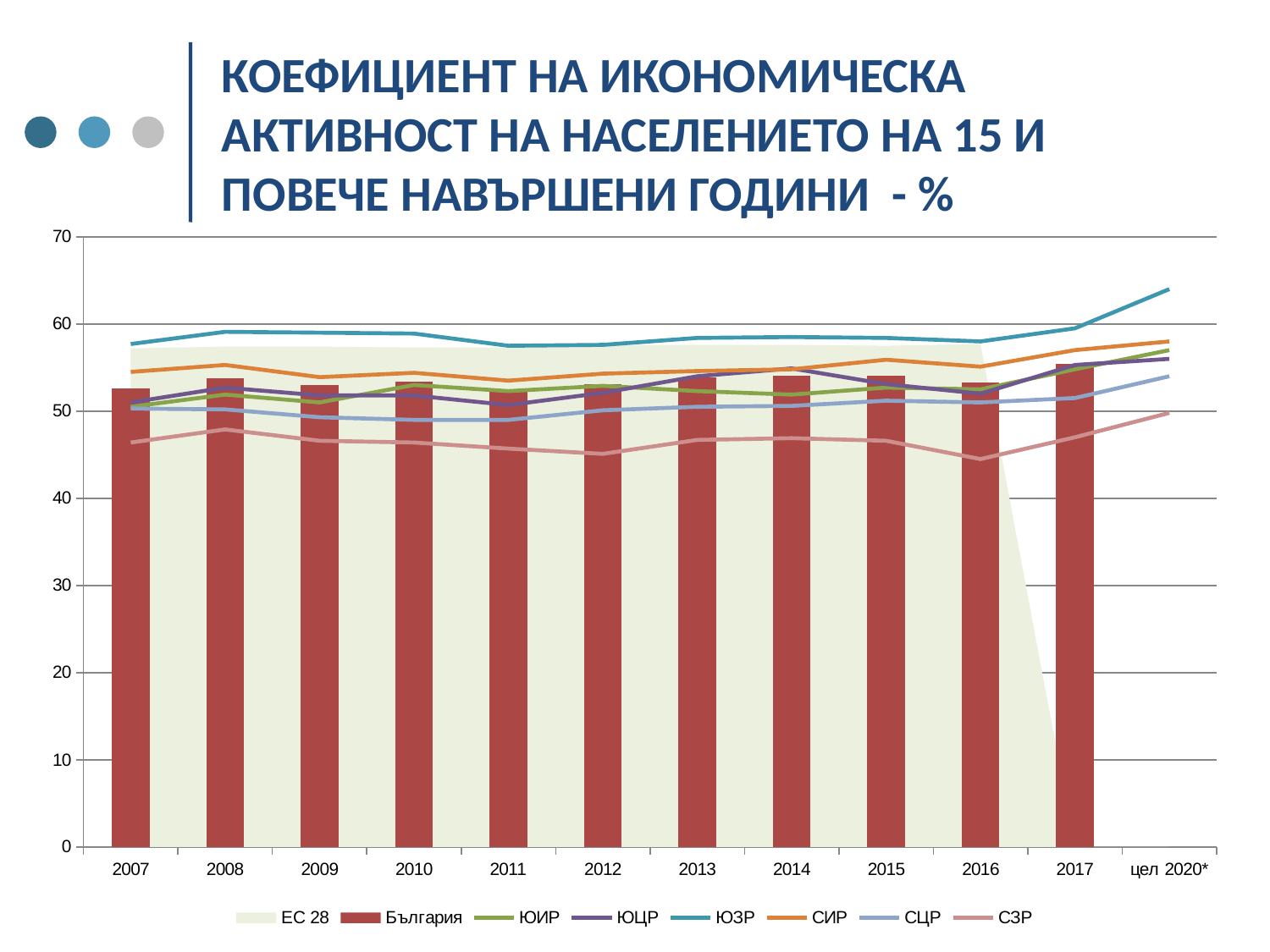

# КОЕФИЦИЕНТ НА ИКОНОМИЧЕСКА АКТИВНОСТ НА НАСЕЛЕНИЕТО НА 15 И ПОВЕЧЕ НАВЪРШЕНИ ГОДИНИ  - %

### Chart

| Category | ЕС 28 | България | ЮИР | ЮЦР | ЮЗР | СИР | СЦР | СЗР |
|---|---|---|---|---|---|---|---|---|
| 2007 | 57.2 | 52.6 | 50.5 | 51.0 | 57.7 | 54.5 | 50.3 | 46.4 |
| 2008 | 57.4 | 53.8 | 51.9 | 52.7 | 59.1 | 55.3 | 50.2 | 47.9 |
| 2009 | 57.4 | 53.0 | 51.0 | 51.8 | 59.0 | 53.9 | 49.3 | 46.6 |
| 2010 | 57.3 | 53.4 | 53.0 | 51.8 | 58.9 | 54.4 | 49.0 | 46.4 |
| 2011 | 57.3 | 52.5 | 52.3 | 50.7 | 57.5 | 53.5 | 49.0 | 45.7 |
| 2012 | 57.6 | 53.1 | 52.9 | 52.1 | 57.6 | 54.3 | 50.1 | 45.1 |
| 2013 | 57.6 | 53.9 | 52.3 | 54.0 | 58.4 | 54.6 | 50.5 | 46.7 |
| 2014 | 57.6 | 54.1 | 51.9 | 54.9 | 58.5 | 54.8 | 50.6 | 46.9 |
| 2015 | 57.5 | 54.1 | 52.7 | 53.1 | 58.4 | 55.9 | 51.2 | 46.6 |
| 2016 | 57.7 | 53.3 | 52.5 | 52.0 | 58.0 | 55.1 | 51.0 | 44.5 |
| 2017 | None | 55.4 | 54.8 | 55.3 | 59.5 | 57.0 | 51.5 | 47.0 |
| цел 2020* | None | None | 57.0 | 56.0 | 64.0 | 58.0 | 54.0 | 49.8 |